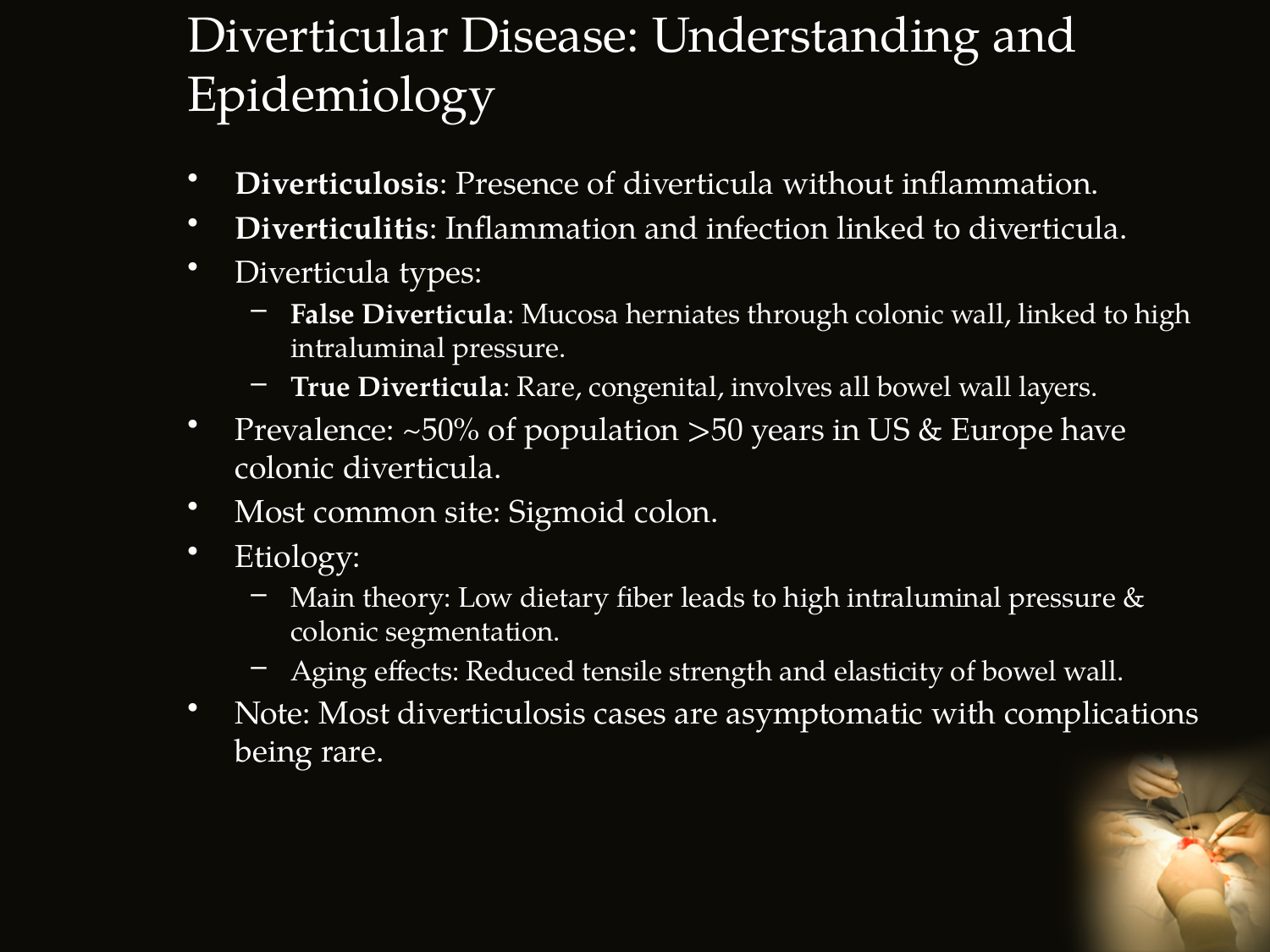

# Diverticular Disease: Understanding and Epidemiology
Diverticulosis: Presence of diverticula without inflammation.
Diverticulitis: Inflammation and infection linked to diverticula.
Diverticula types:
False Diverticula: Mucosa herniates through colonic wall, linked to high intraluminal pressure.
True Diverticula: Rare, congenital, involves all bowel wall layers.
Prevalence: ~50% of population >50 years in US & Europe have colonic diverticula.
Most common site: Sigmoid colon.
Etiology:
Main theory: Low dietary fiber leads to high intraluminal pressure & colonic segmentation.
Aging effects: Reduced tensile strength and elasticity of bowel wall.
Note: Most diverticulosis cases are asymptomatic with complications being rare.